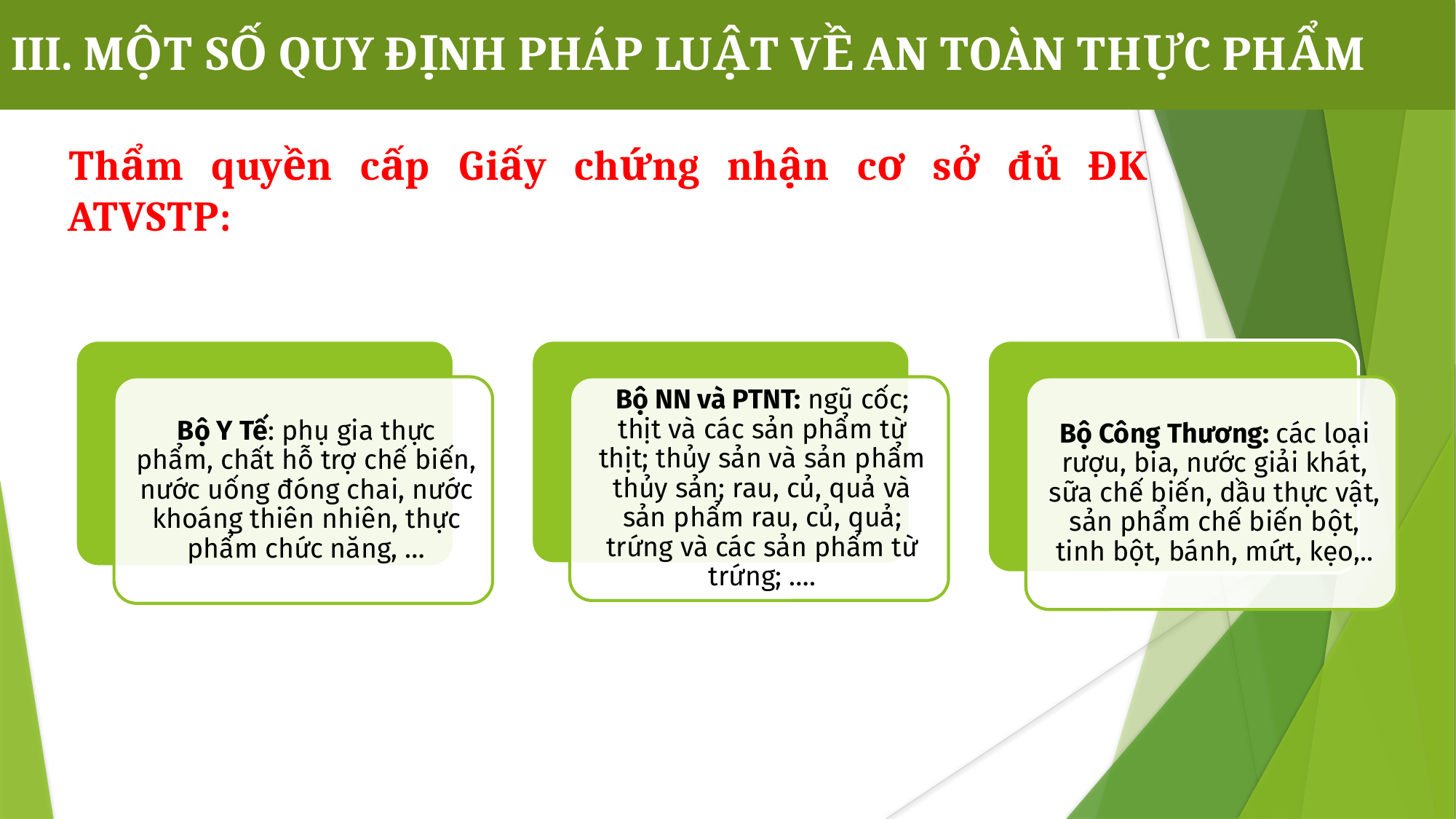

III. MỘT SỐ QUY ĐỊNH PHÁP LUẬT VỀ AN TOÀN THỰC PHẨM
Thẩm quyền cấp Giấy chứng nhận cơ sở đủ ĐK ATVSTP:
Bộ Y Tế: phụ gia thực phẩm, chất hỗ trợ chế biến, nước uống đóng chai, nước khoáng thiên nhiên, thực phẩm chức năng, …
Bộ NN và PTNT: ngũ cốc; thịt và các sản phẩm từ thịt; thủy sản và sản phẩm thủy sản; rau, củ, quả và sản phẩm rau, củ, quả; trứng và các sản phẩm từ trứng; ….
Bộ Công Thương: các loại rượu, bia, nước giải khát, sữa chế biến, dầu thực vật, sản phẩm chế biến bột, tinh bột, bánh, mứt, kẹo,..